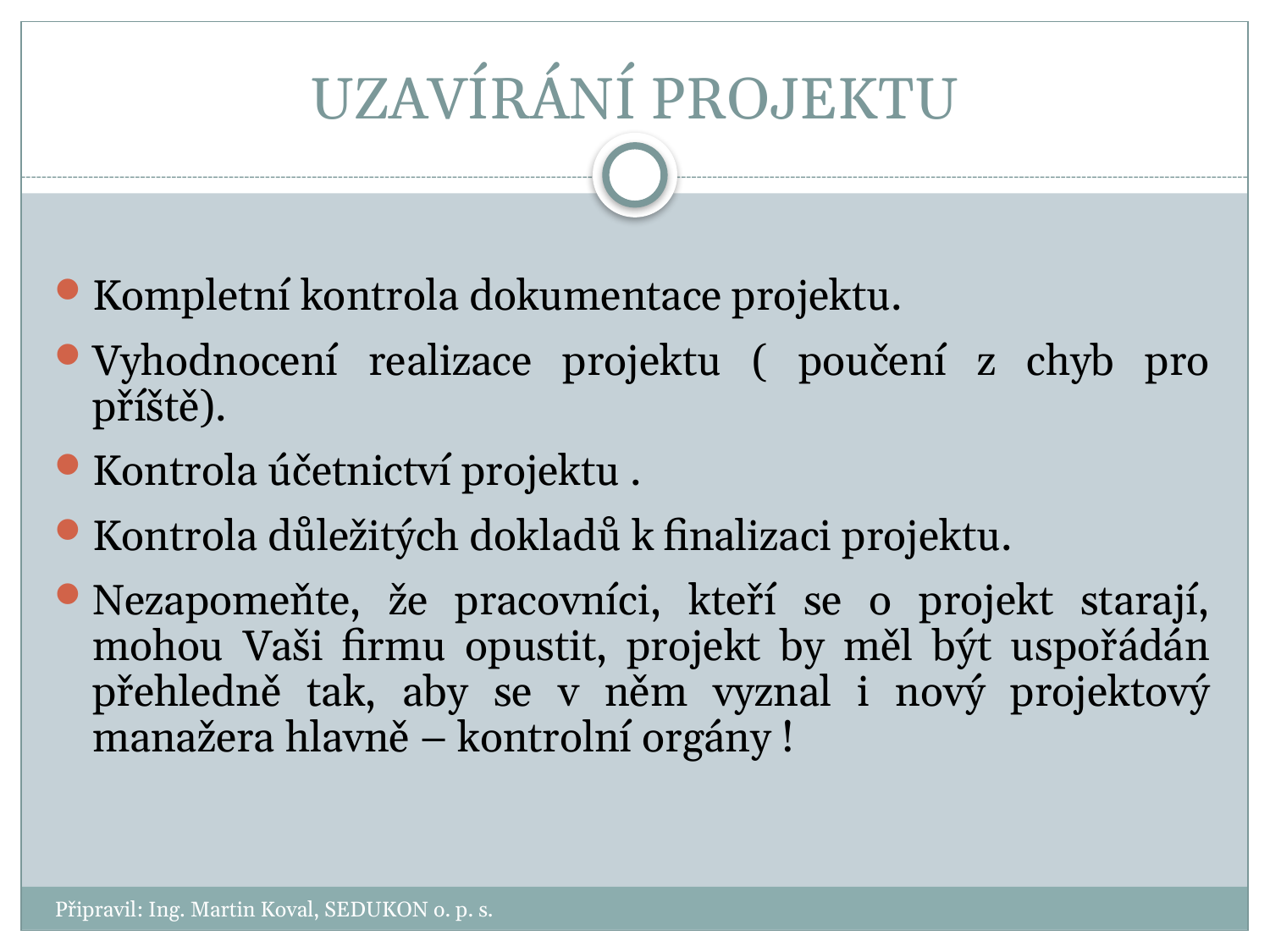

# UZAVÍRÁNÍ PROJEKTU
Kompletní kontrola dokumentace projektu.
Vyhodnocení realizace projektu ( poučení z chyb pro příště).
Kontrola účetnictví projektu .
Kontrola důležitých dokladů k finalizaci projektu.
Nezapomeňte, že pracovníci, kteří se o projekt starají, mohou Vaši firmu opustit, projekt by měl být uspořádán přehledně tak, aby se v něm vyznal i nový projektový manažera hlavně – kontrolní orgány !

Připravil: Ing. Martin Koval, SEDUKON o. p. s.